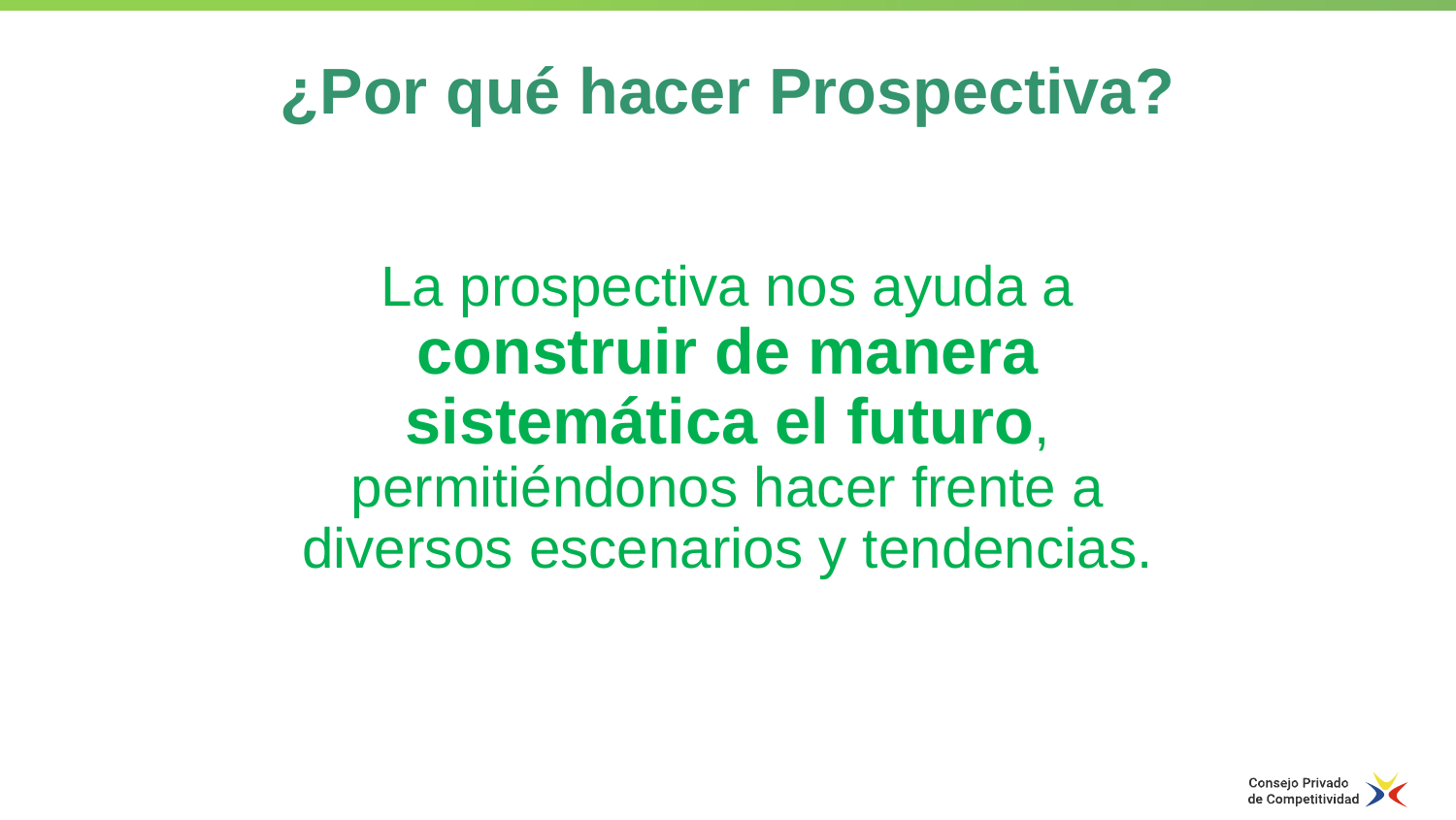

# ¿Por qué hacer Prospectiva?
La prospectiva nos ayuda a construir de manera sistemática el futuro, permitiéndonos hacer frente a diversos escenarios y tendencias.